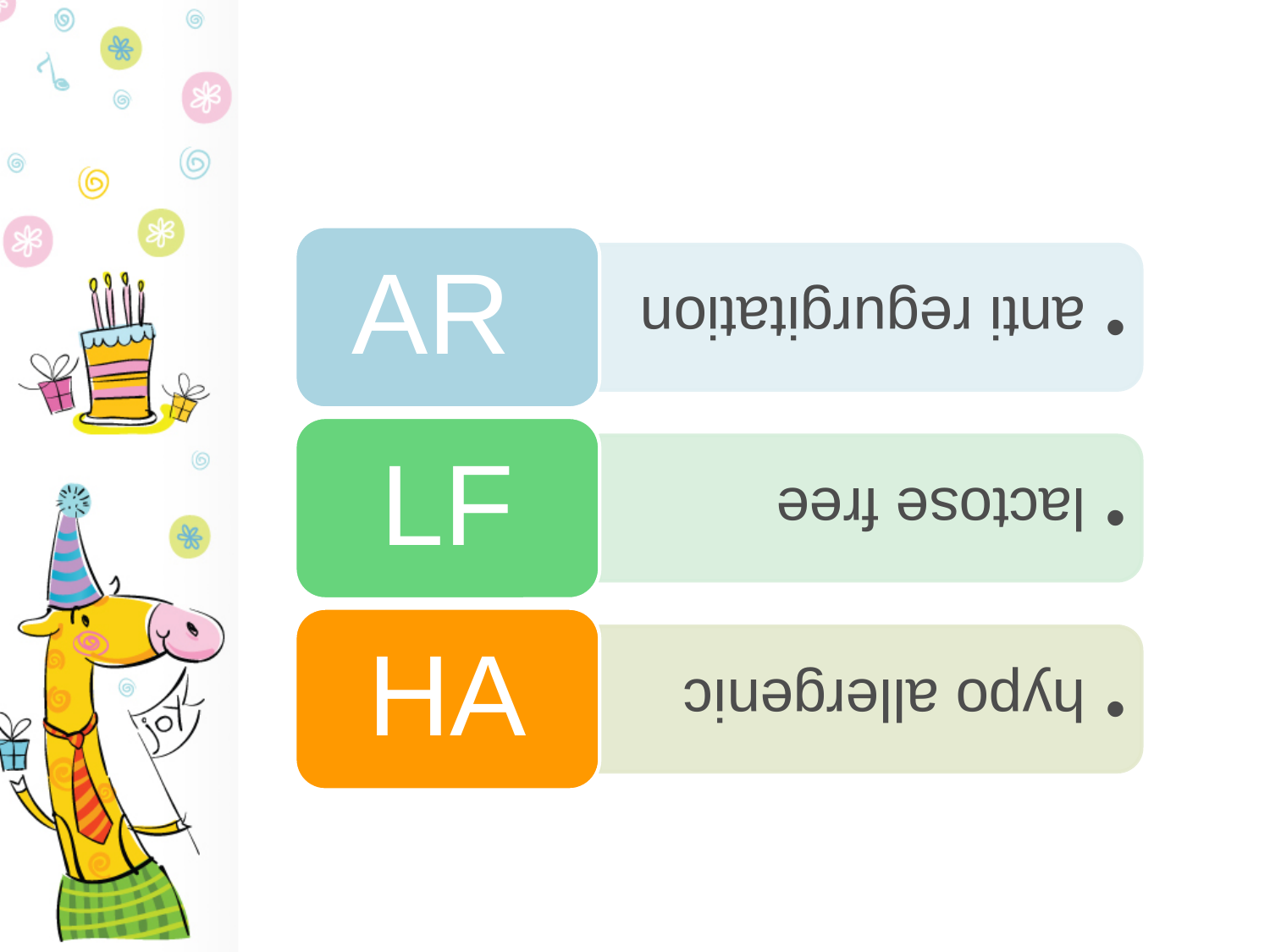

anti regurgitation
AR
lactose free
LF
hypo allergenic
HA